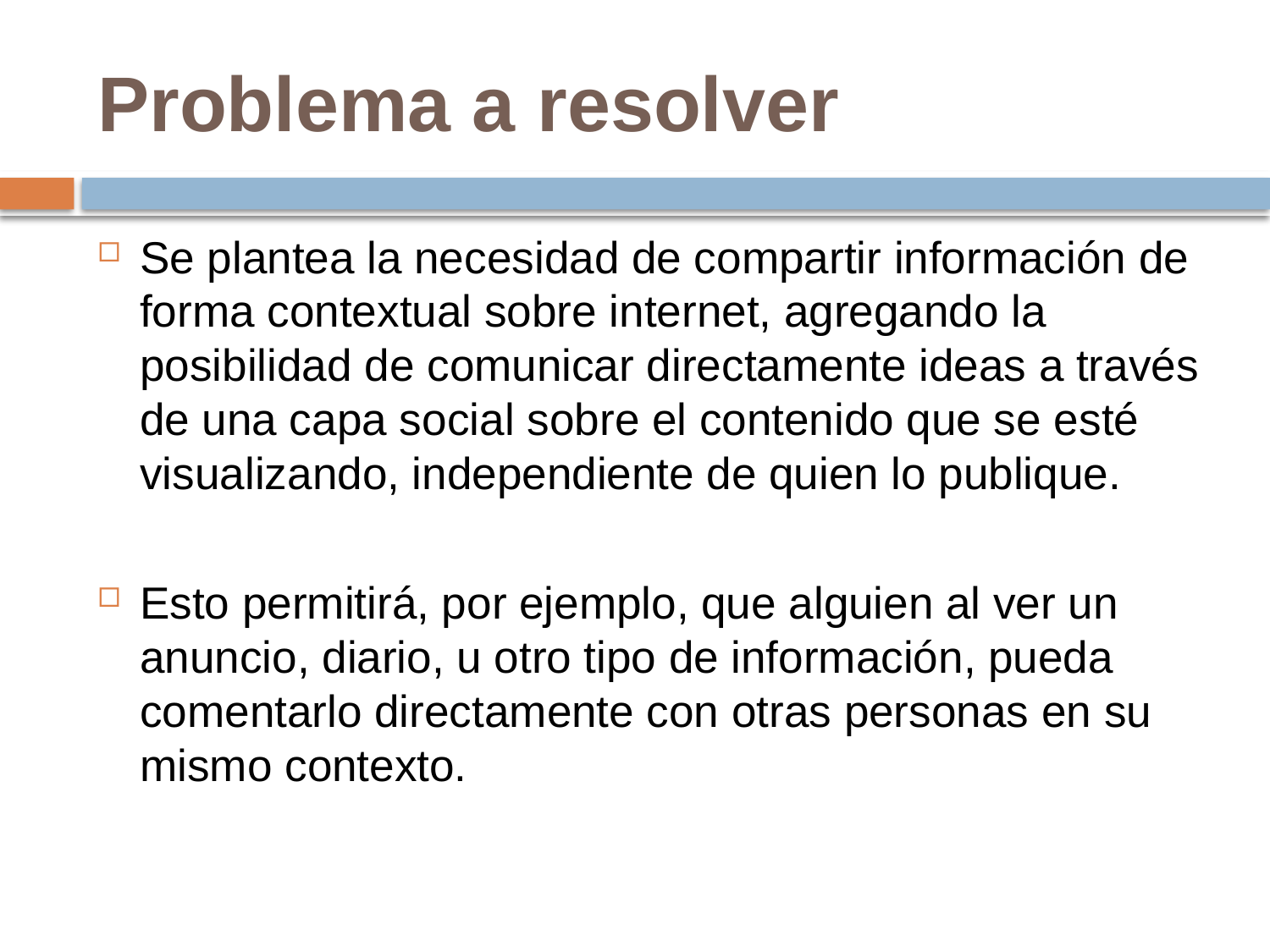

# Problema a resolver
Se plantea la necesidad de compartir información de forma contextual sobre internet, agregando la posibilidad de comunicar directamente ideas a través de una capa social sobre el contenido que se esté visualizando, independiente de quien lo publique.

Esto permitirá, por ejemplo, que alguien al ver un anuncio, diario, u otro tipo de información, pueda comentarlo directamente con otras personas en su mismo contexto.